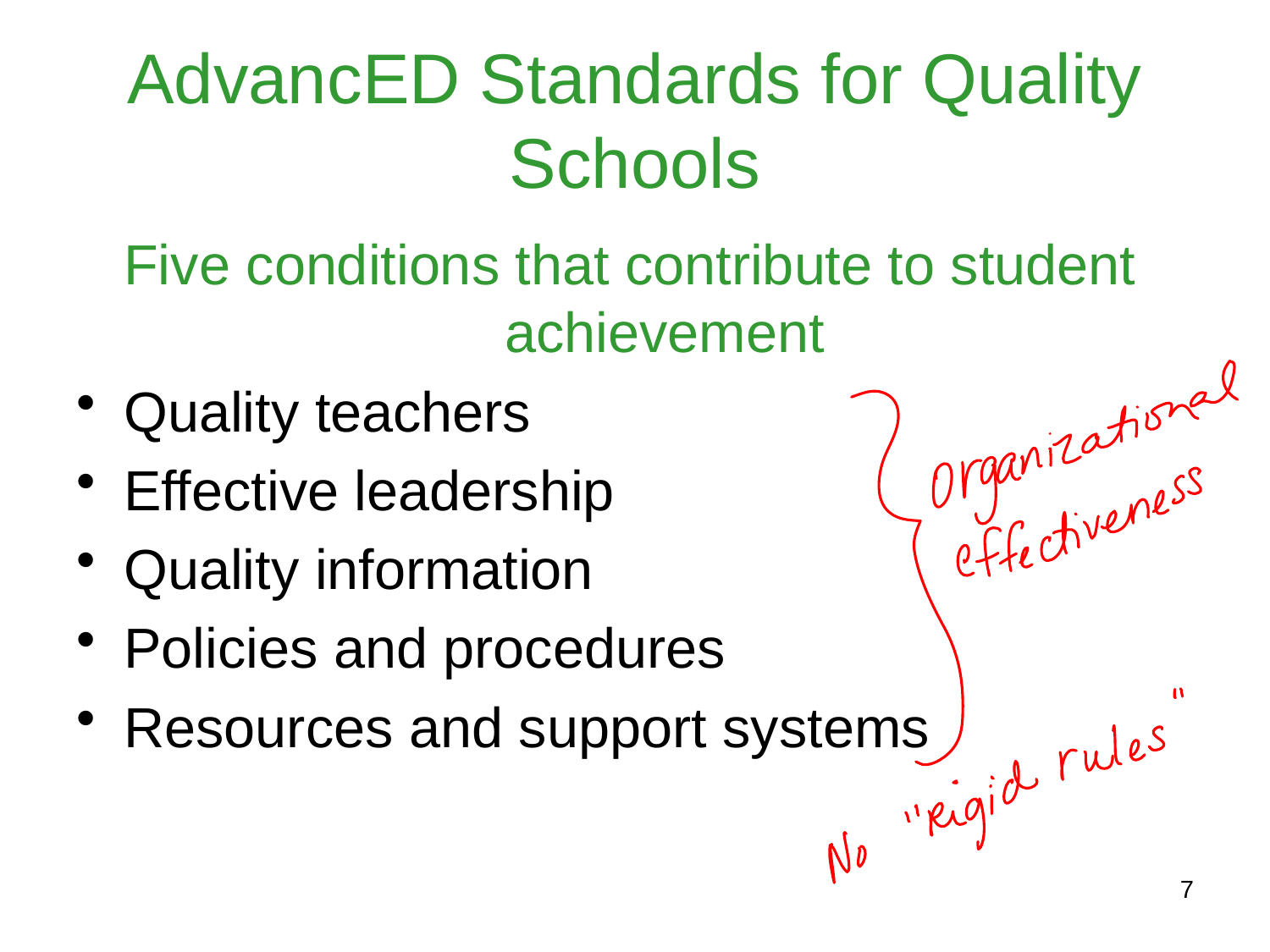

# AdvancED Standards for Quality Schools
	Five conditions that contribute to student 			achievement
Quality teachers
Effective leadership
Quality information
Policies and procedures
Resources and support systems
7